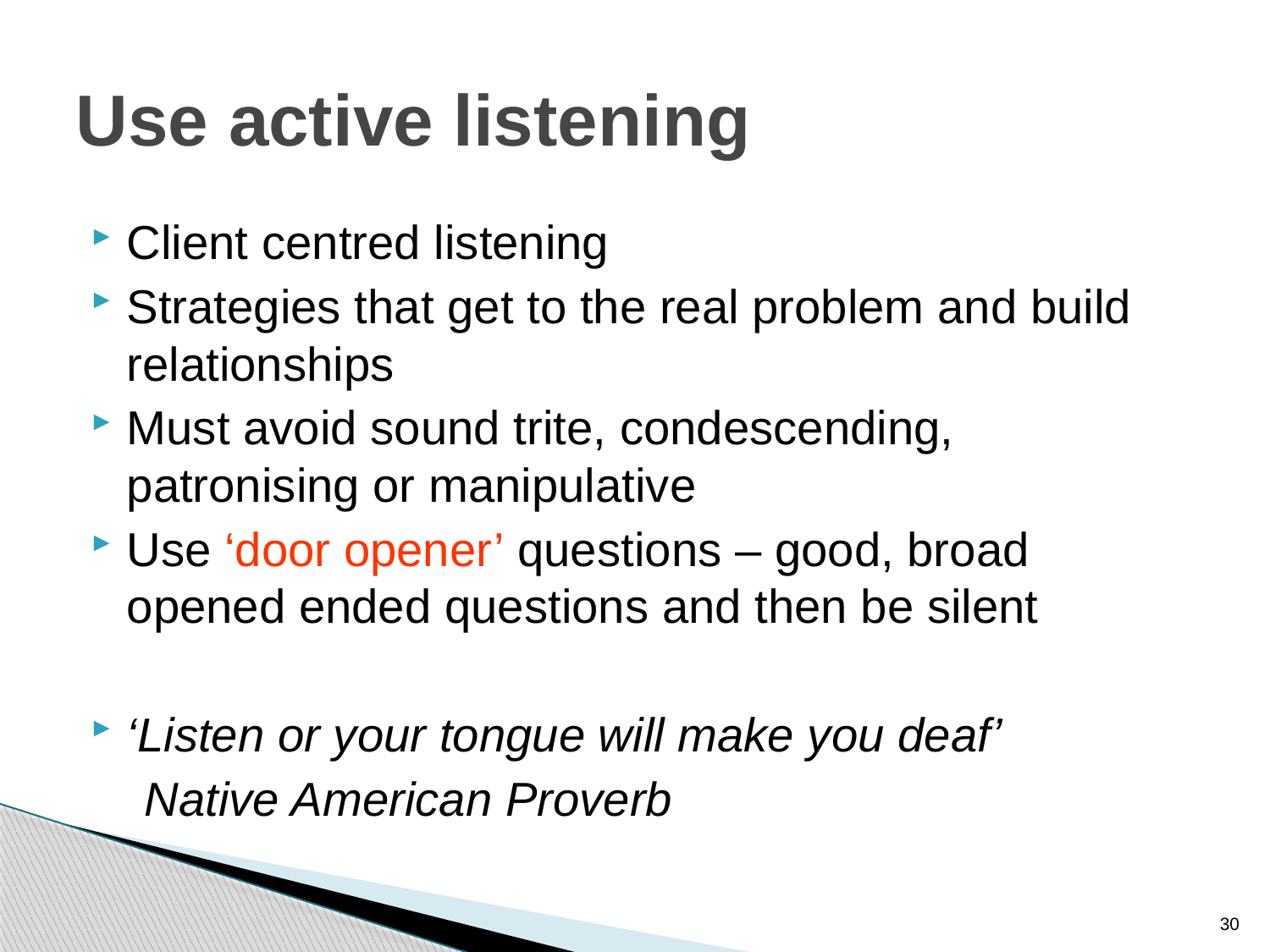

# Use active listening
Client centred listening
Strategies that get to the real problem and build relationships
Must avoid sound trite, condescending, patronising or manipulative
Use ‘door opener’ questions – good, broad opened ended questions and then be silent

‘Listen or your tongue will make you deaf’
    Native American Proverb
30